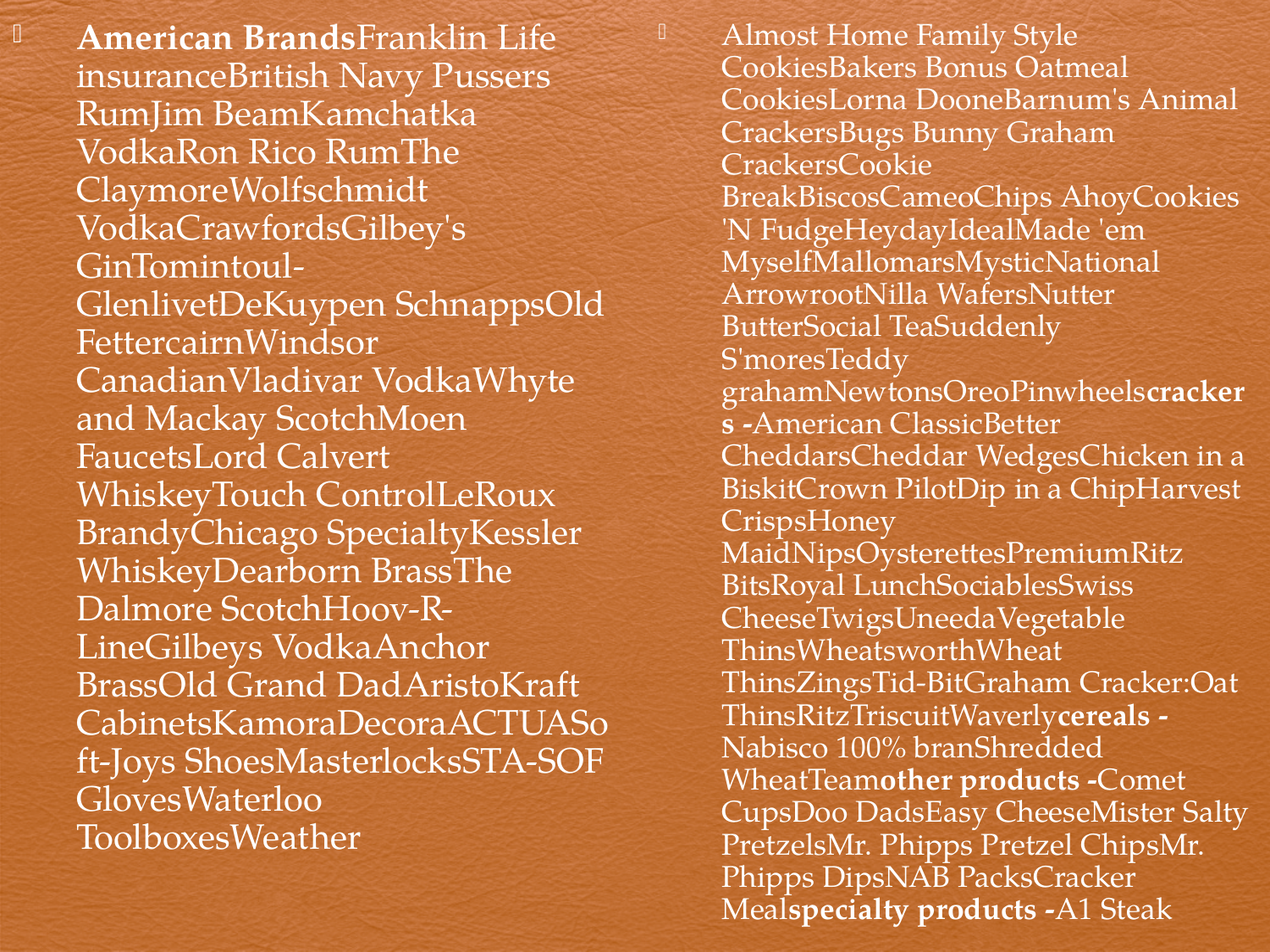

American BrandsFranklin Life insuranceBritish Navy Pussers RumJim BeamKamchatka VodkaRon Rico RumThe ClaymoreWolfschmidt VodkaCrawfordsGilbey's GinTomintoul-GlenlivetDeKuypen SchnappsOld FettercairnWindsor CanadianVladivar VodkaWhyte and Mackay ScotchMoen FaucetsLord Calvert WhiskeyTouch ControlLeRoux BrandyChicago SpecialtyKessler WhiskeyDearborn BrassThe Dalmore ScotchHoov-R-LineGilbeys VodkaAnchor BrassOld Grand DadAristoKraft CabinetsKamoraDecoraACTUASoft-Joys ShoesMasterlocksSTA-SOF GlovesWaterloo ToolboxesWeather
Almost Home Family Style CookiesBakers Bonus Oatmeal CookiesLorna DooneBarnum's Animal CrackersBugs Bunny Graham CrackersCookie BreakBiscosCameoChips AhoyCookies 'N FudgeHeydayIdealMade 'em MyselfMallomarsMysticNational ArrowrootNilla WafersNutter ButterSocial TeaSuddenly S'moresTeddy grahamNewtonsOreoPinwheelscrackers -American ClassicBetter CheddarsCheddar WedgesChicken in a BiskitCrown PilotDip in a ChipHarvest CrispsHoney MaidNipsOysterettesPremiumRitz BitsRoyal LunchSociablesSwiss CheeseTwigsUneedaVegetable ThinsWheatsworthWheat ThinsZingsTid-BitGraham Cracker:Oat ThinsRitzTriscuitWaverlycereals -Nabisco 100% branShredded WheatTeamother products -Comet CupsDoo DadsEasy CheeseMister Salty PretzelsMr. Phipps Pretzel ChipsMr. Phipps DipsNAB PacksCracker Mealspecialty products -A1 Steak